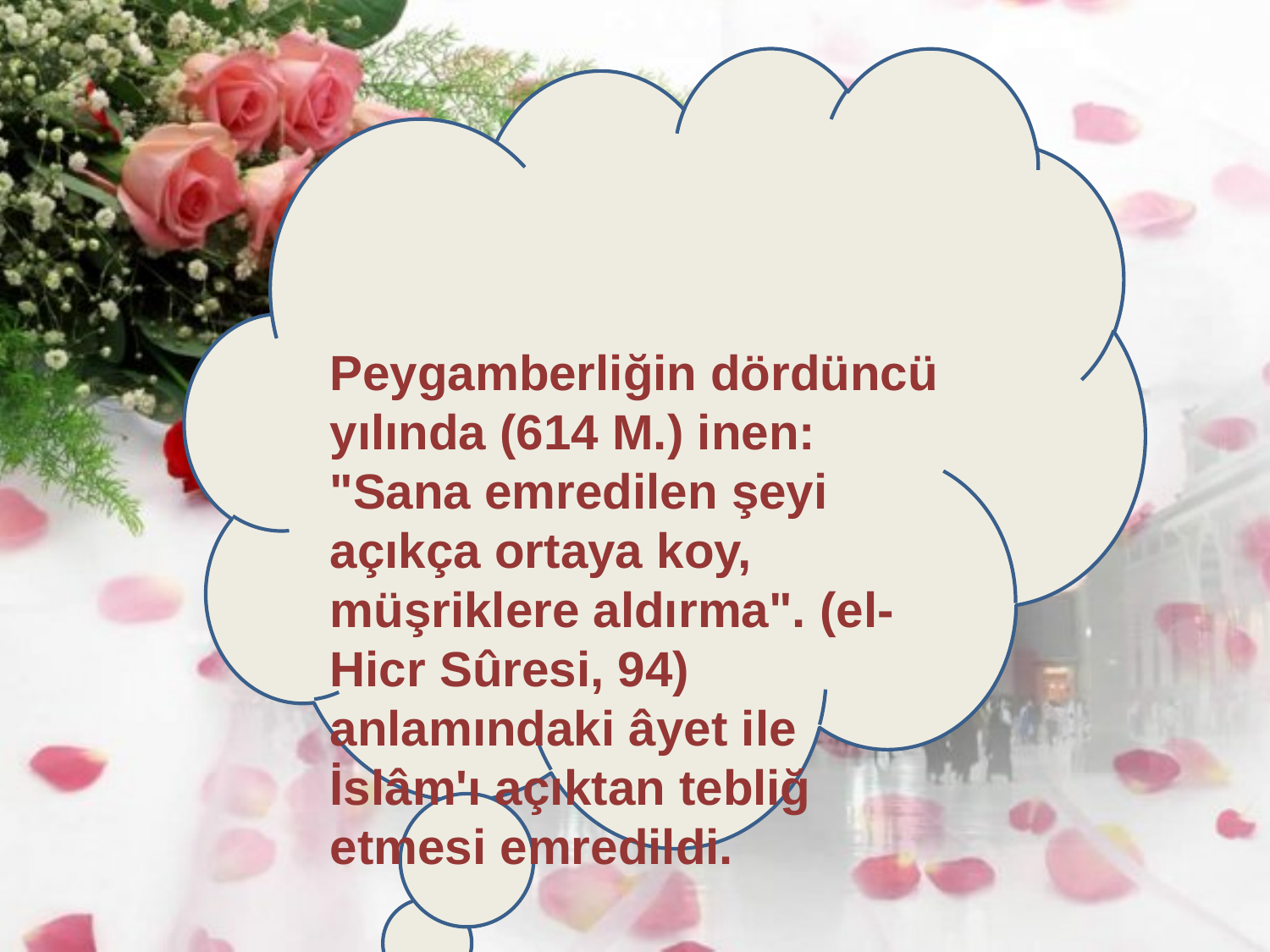

Peygamberliğin dördüncü yılında (614 M.) inen: "Sana emredilen şeyi açıkça ortaya koy, müşriklere aldırma". (el-Hicr Sûresi, 94) anlamındaki âyet ile İslâm'ı açıktan tebliğ etmesi emredildi.